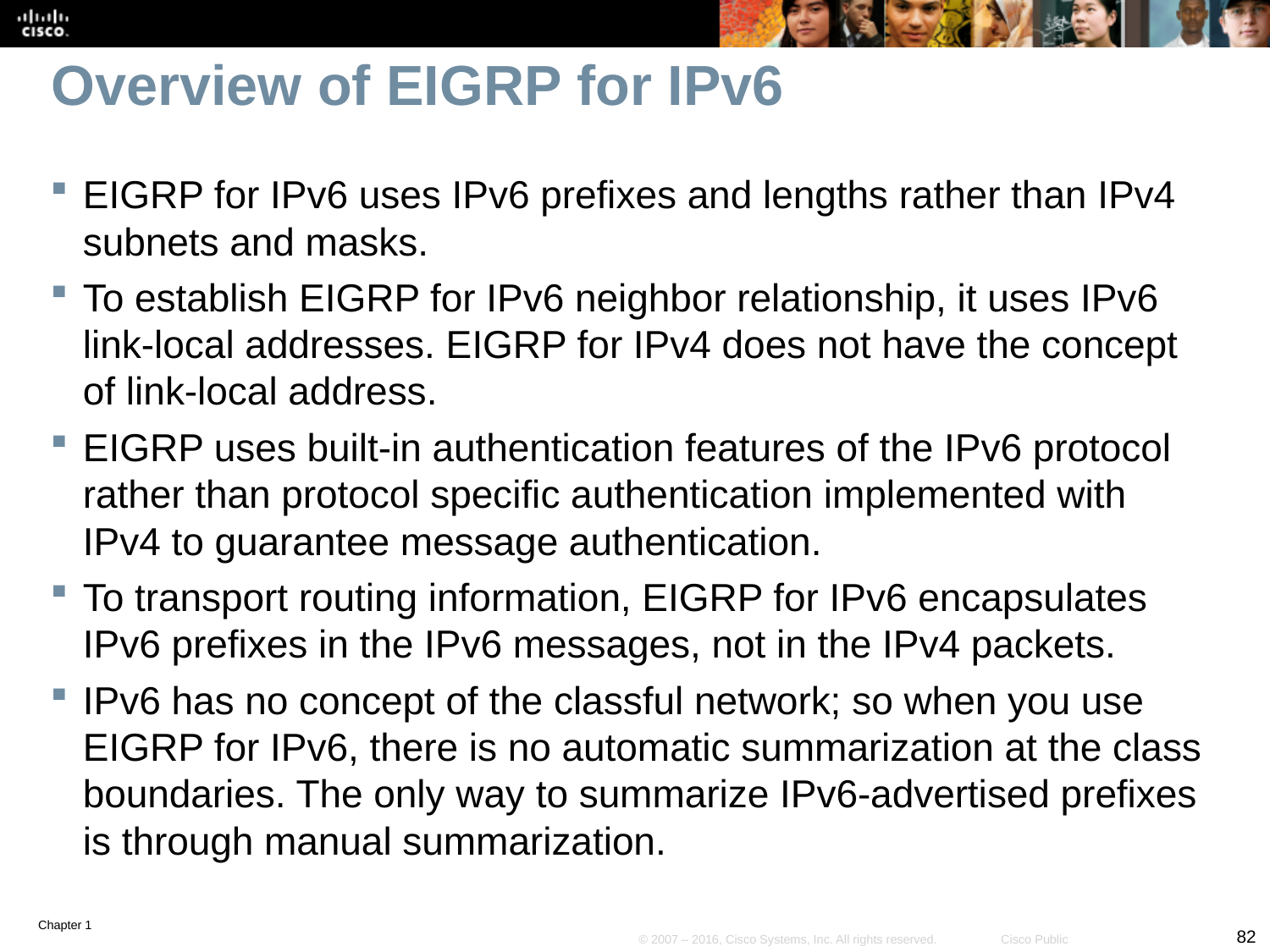

# Overview of EIGRP for IPv6
EIGRP for IPv6 uses IPv6 prefixes and lengths rather than IPv4 subnets and masks.
To establish EIGRP for IPv6 neighbor relationship, it uses IPv6 link-local addresses. EIGRP for IPv4 does not have the concept of link-local address.
EIGRP uses built-in authentication features of the IPv6 protocol rather than protocol specific authentication implemented with IPv4 to guarantee message authentication.
To transport routing information, EIGRP for IPv6 encapsulates IPv6 prefixes in the IPv6 messages, not in the IPv4 packets.
IPv6 has no concept of the classful network; so when you use EIGRP for IPv6, there is no automatic summarization at the class boundaries. The only way to summarize IPv6-advertised prefixes is through manual summarization.